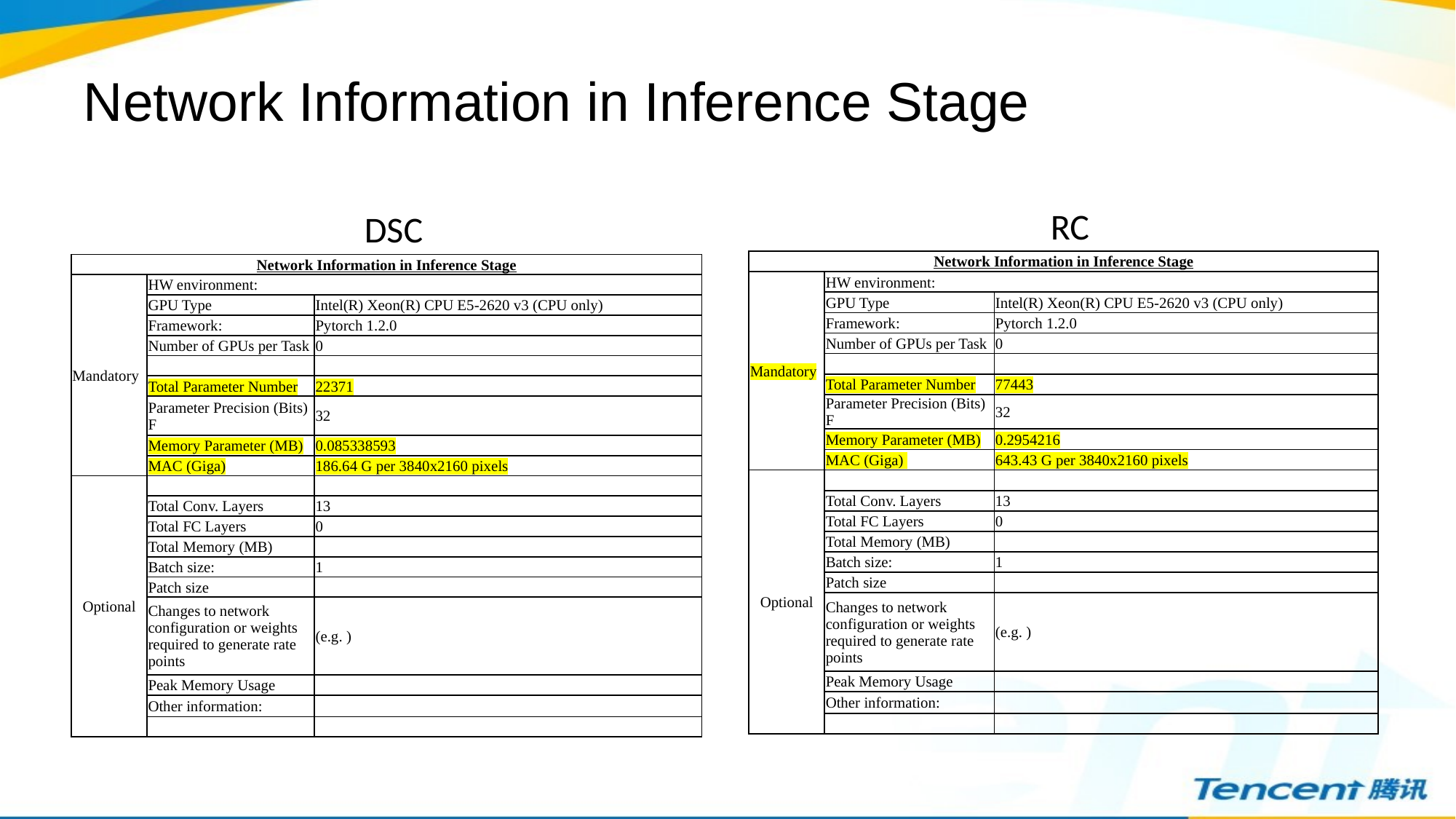

# Network Information in Inference Stage
RC
DSC
| Network Information in Inference Stage |  |  |
| --- | --- | --- |
| Mandatory | HW environment: |  |
|  | GPU Type | Intel(R) Xeon(R) CPU E5-2620 v3 (CPU only) |
|  | Framework: | Pytorch 1.2.0 |
|  | Number of GPUs per Task | 0 |
|  |  |  |
|  | Total Parameter Number | 77443 |
|  | Parameter Precision (Bits) F | 32 |
|  | Memory Parameter (MB) | 0.2954216 |
|  | MAC (Giga) | 643.43 G per 3840x2160 pixels |
| Optional |  |  |
|  | Total Conv. Layers | 13 |
|  | Total FC Layers | 0 |
|  | Total Memory (MB) |  |
|  | Batch size: | 1 |
|  | Patch size |  |
|  | Changes to network configuration or weights required to generate rate points | (e.g. ) |
|  | Peak Memory Usage |  |
|  | Other information: |  |
|  |  |  |
| Network Information in Inference Stage |  |  |
| --- | --- | --- |
| Mandatory | HW environment: |  |
|  | GPU Type | Intel(R) Xeon(R) CPU E5-2620 v3 (CPU only) |
|  | Framework: | Pytorch 1.2.0 |
|  | Number of GPUs per Task | 0 |
|  |  |  |
|  | Total Parameter Number | 22371 |
|  | Parameter Precision (Bits) F | 32 |
|  | Memory Parameter (MB) | 0.085338593 |
|  | MAC (Giga) | 186.64 G per 3840x2160 pixels |
| Optional |  |  |
|  | Total Conv. Layers | 13 |
|  | Total FC Layers | 0 |
|  | Total Memory (MB) |  |
|  | Batch size: | 1 |
|  | Patch size |  |
|  | Changes to network configuration or weights required to generate rate points | (e.g. ) |
|  | Peak Memory Usage |  |
|  | Other information: |  |
|  |  |  |